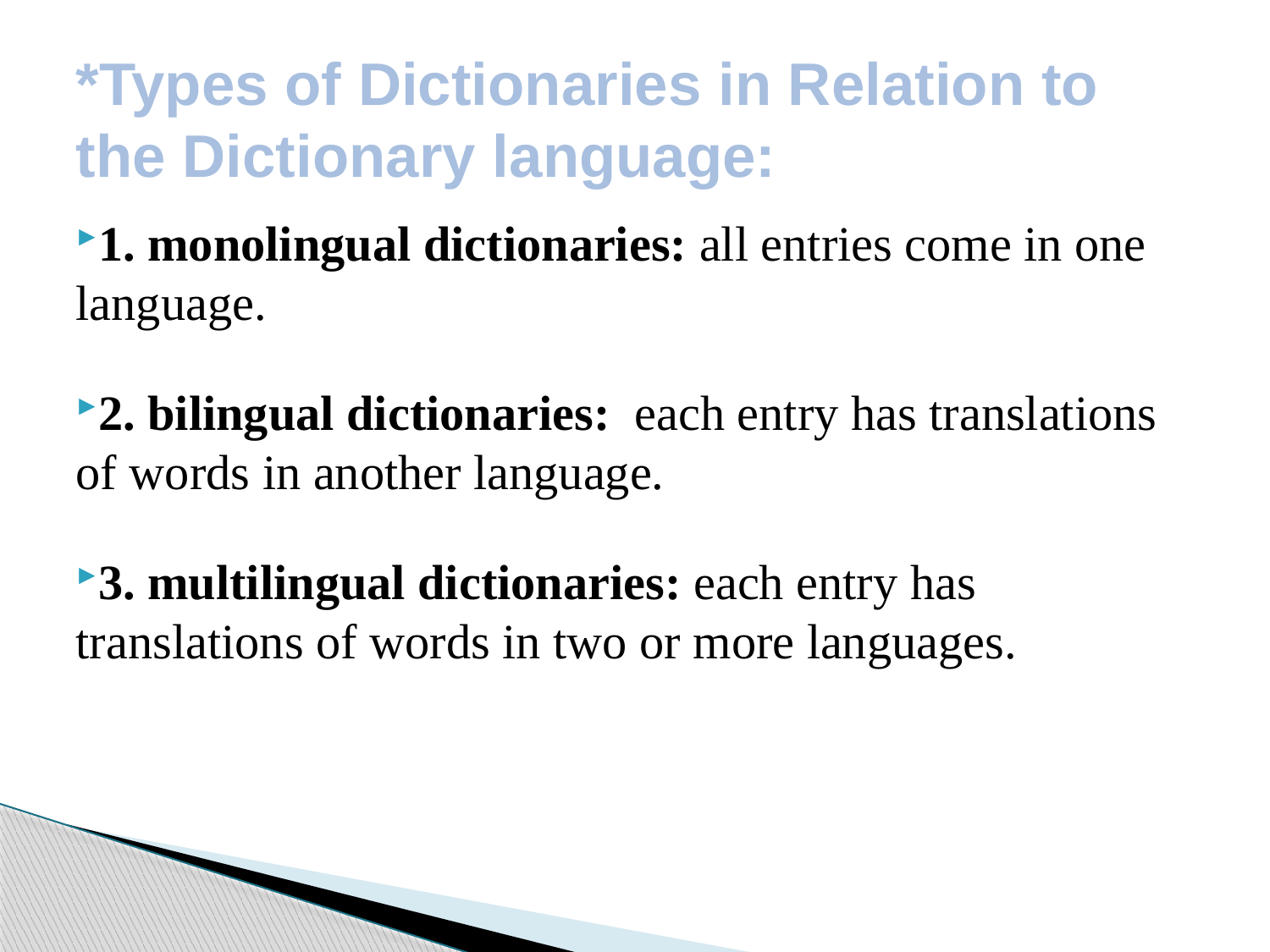

# *Types of Dictionaries in Relation to the Dictionary language:
1. monolingual dictionaries: all entries come in one language.

2. bilingual dictionaries:  each entry has translations of words in another language.

3. multilingual dictionaries: each entry has translations of words in two or more languages.